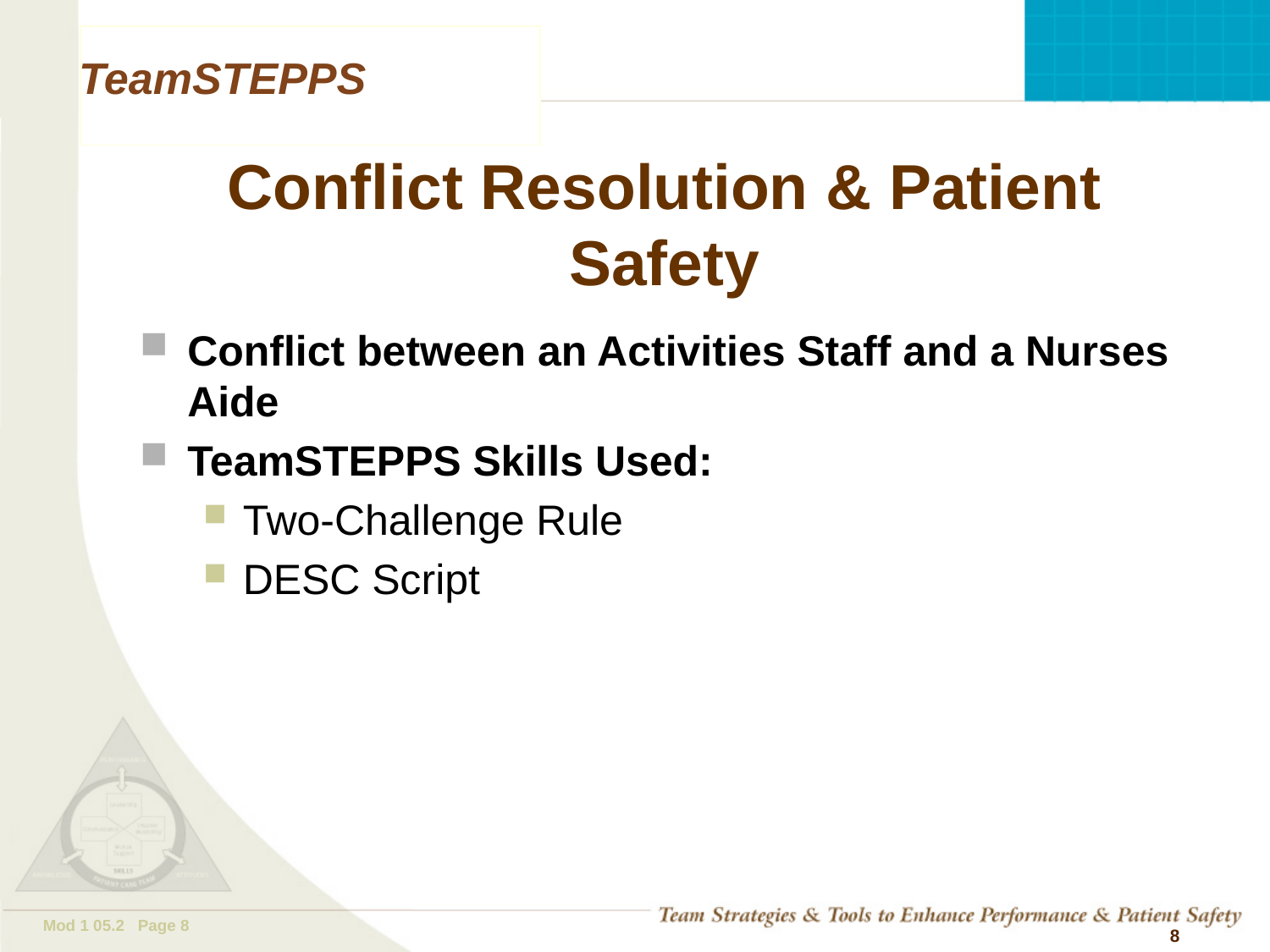

# Conflict Resolution & Patient Safety
Conflict between an Activities Staff and a Nurses Aide
TeamSTEPPS Skills Used:
Two-Challenge Rule
DESC Script
8